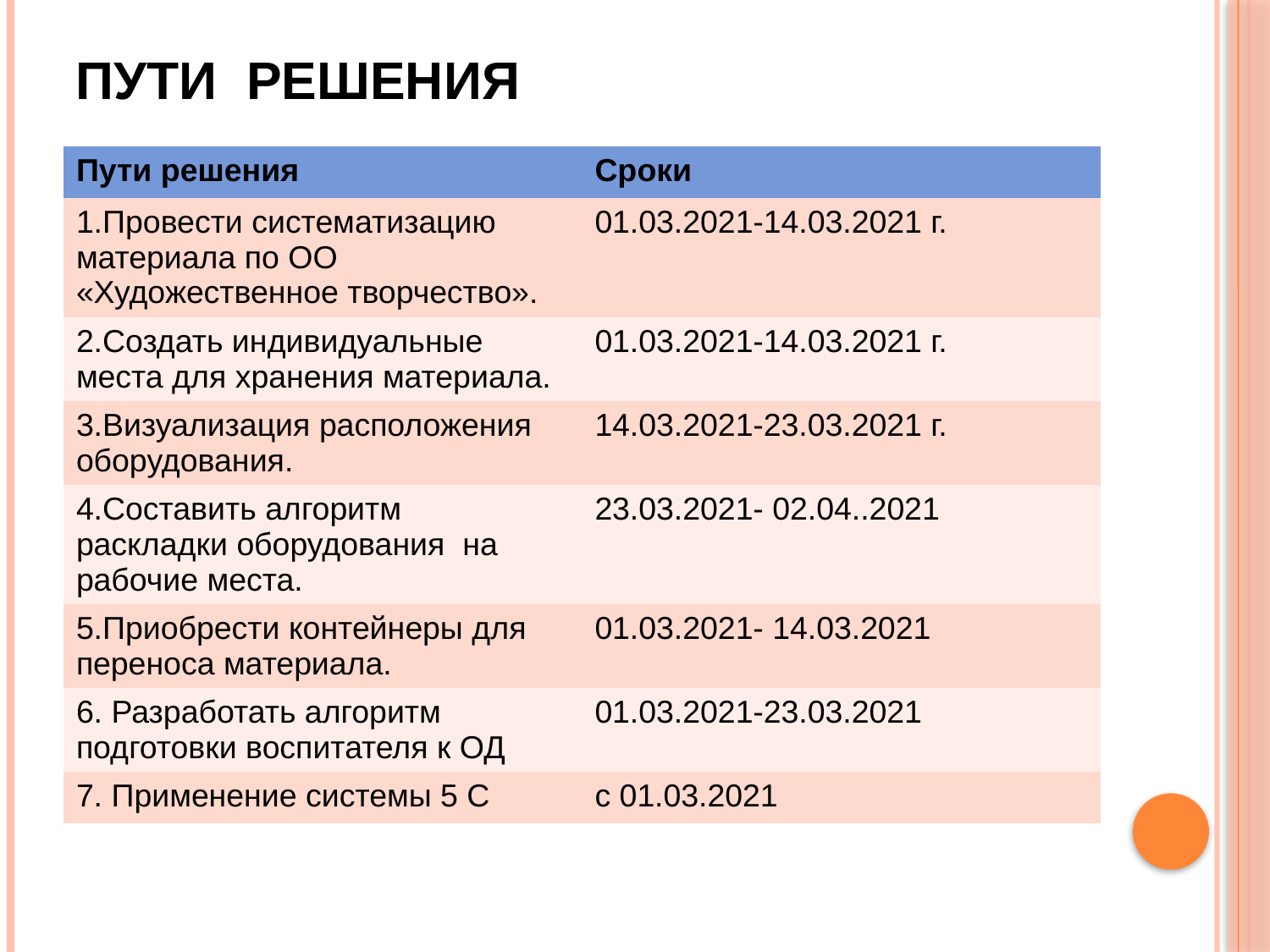

# Пути  решения
| Пути решения | Сроки |
| --- | --- |
| 1.Провести систематизацию материала по ОО «Художественное творчество». | 01.03.2021-14.03.2021 г. |
| 2.Создать индивидуальные места для хранения материала. | 01.03.2021-14.03.2021 г. |
| 3.Визуализация расположения оборудования. | 14.03.2021-23.03.2021 г. |
| 4.Составить алгоритм раскладки оборудования на рабочие места. | 23.03.2021- 02.04..2021 |
| 5.Приобрести контейнеры для переноса материала. | 01.03.2021- 14.03.2021 |
| 6. Разработать алгоритм подготовки воспитателя к ОД | 01.03.2021-23.03.2021 |
| 7. Применение системы 5 С | с 01.03.2021 |